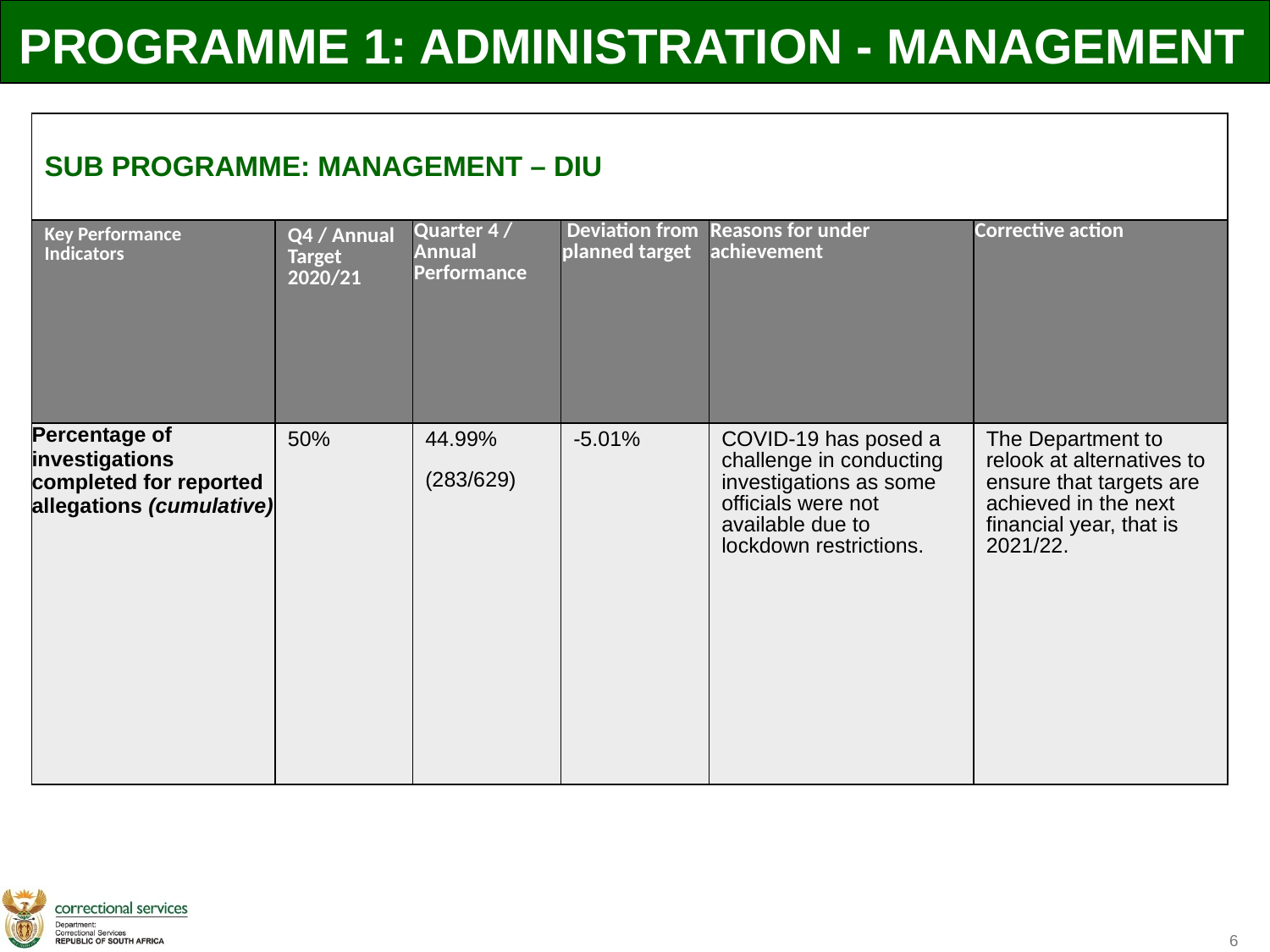

# PROGRAMME 1: ADMINISTRATION - MANAGEMENT
| SUB PROGRAMME: MANAGEMENT – DIU |  |  |  |  |  |
| --- | --- | --- | --- | --- | --- |
| Key Performance Indicators | Q4 / Annual Target 2020/21 | Quarter 4 / Annual Performance | Deviation from planned target | Reasons for under achievement | Corrective action |
| Percentage of investigations completed for reported allegations (cumulative) | 50% | 44.99% (283/629) | -5.01% | COVID-19 has posed a challenge in conducting investigations as some officials were not available due to lockdown restrictions. | The Department to relook at alternatives to ensure that targets are achieved in the next financial year, that is 2021/22. |